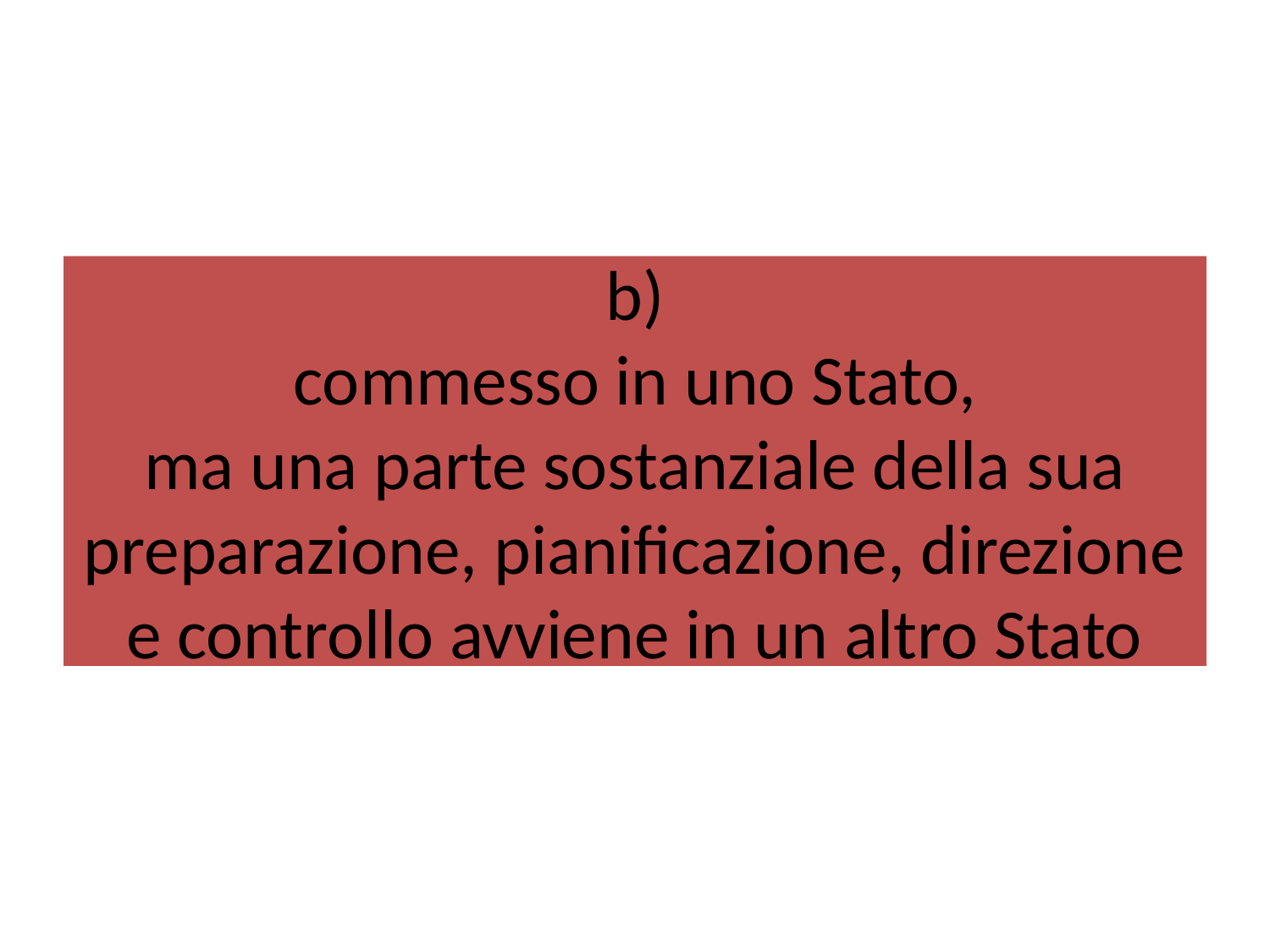

# b) commesso in uno Stato, ma una parte sostanziale della sua preparazione, pianificazione, direzione e controllo avviene in un altro Stato